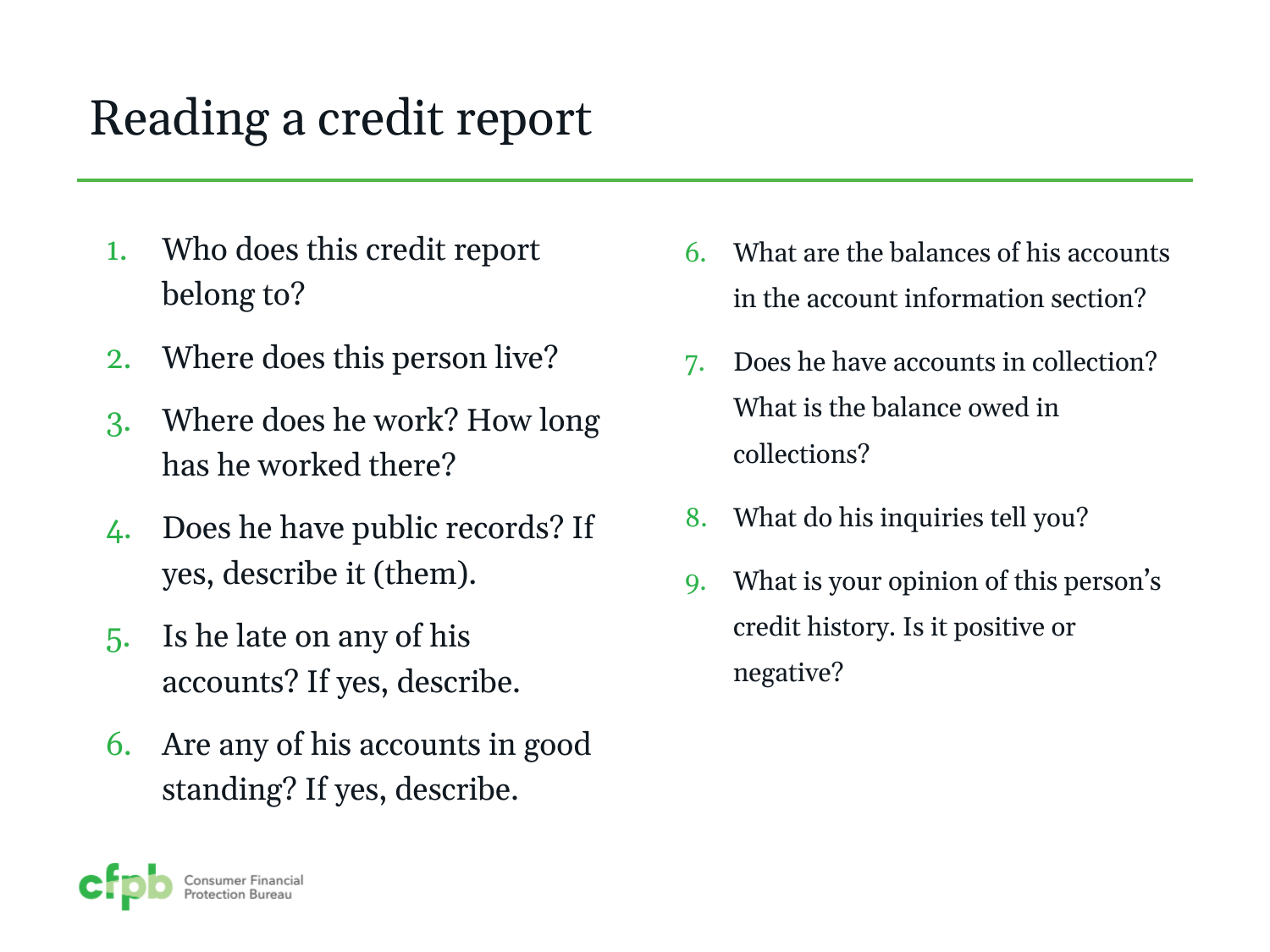

# Reading a credit report
Who does this credit report belong to?
Where does this person live?
Where does he work? How long has he worked there?
Does he have public records? If yes, describe it (them).
Is he late on any of his accounts? If yes, describe.
Are any of his accounts in good standing? If yes, describe.
What are the balances of his accounts in the account information section?
Does he have accounts in collection? What is the balance owed in collections?
What do his inquiries tell you?
What is your opinion of this person’s credit history. Is it positive or negative?